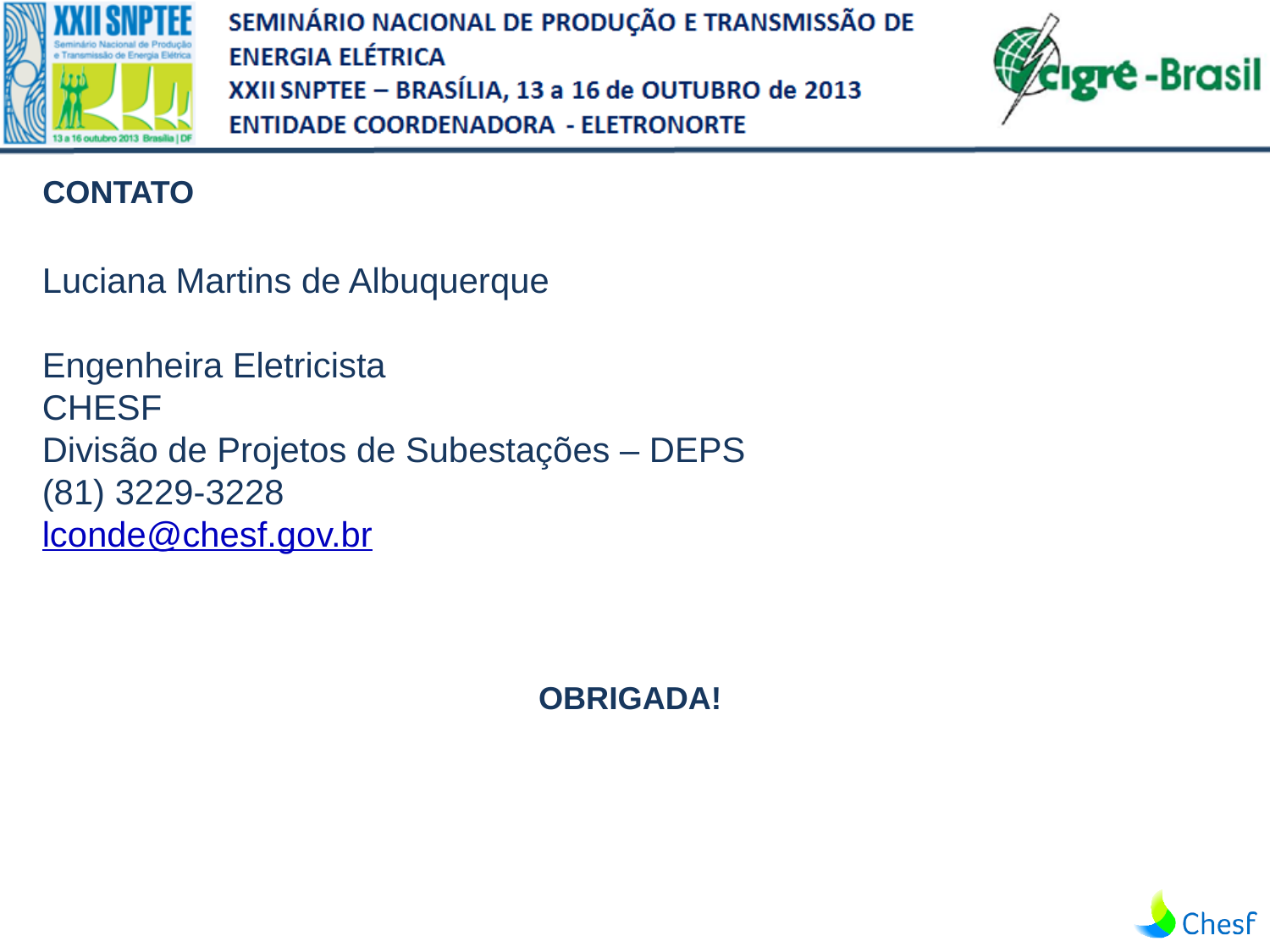

| CONTATO |
| --- |
Luciana Martins de Albuquerque

Engenheira Eletricista
CHESF
Divisão de Projetos de Subestações – DEPS
(81) 3229-3228
lconde@chesf.gov.br

| Obrigada! |
| --- |